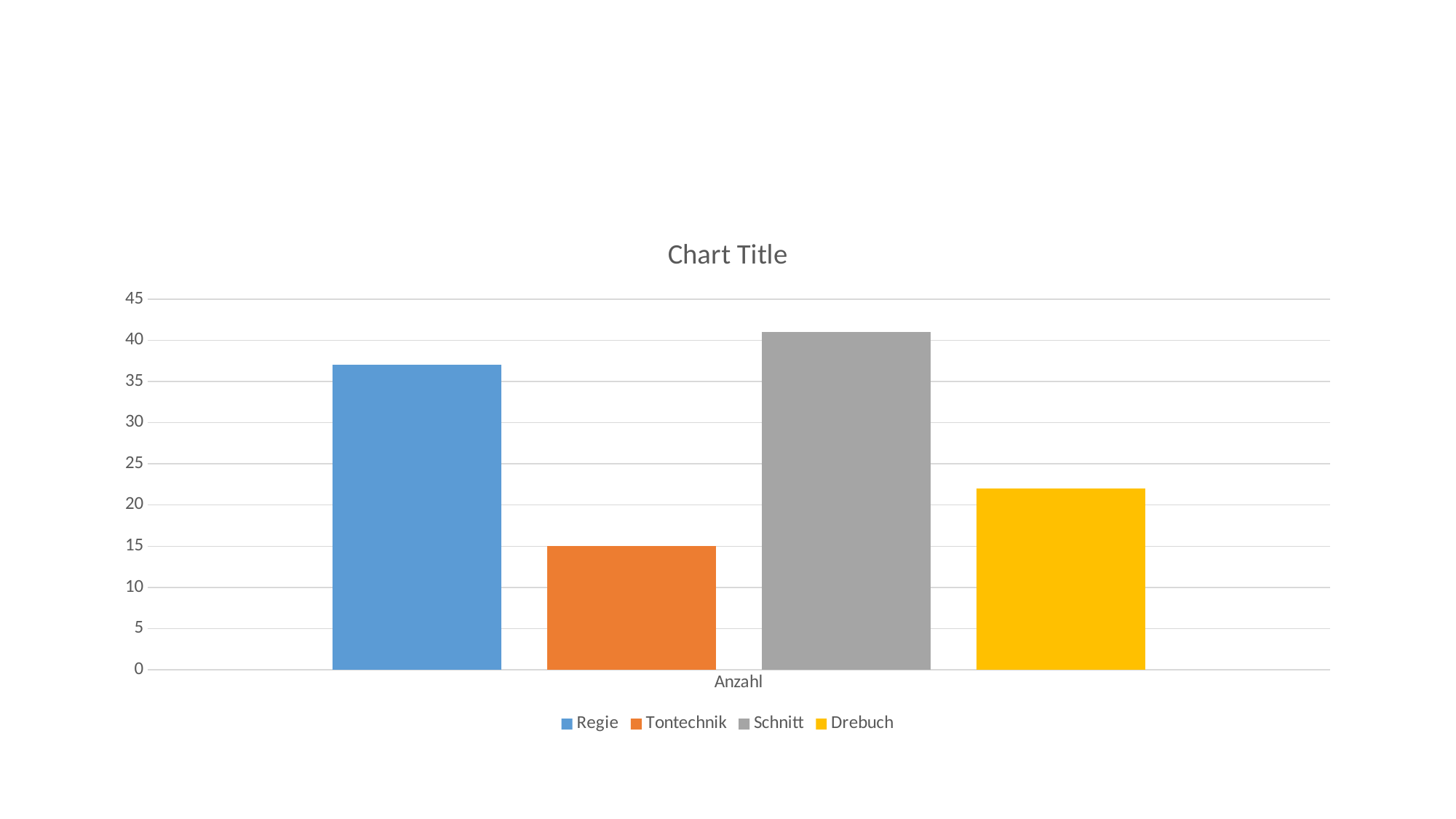

#

### Chart:

| Category | Regie | Tontechnik | Schnitt | Drebuch |
|---|---|---|---|---|
| Anzahl | 37.0 | 15.0 | 41.0 | 22.0 |